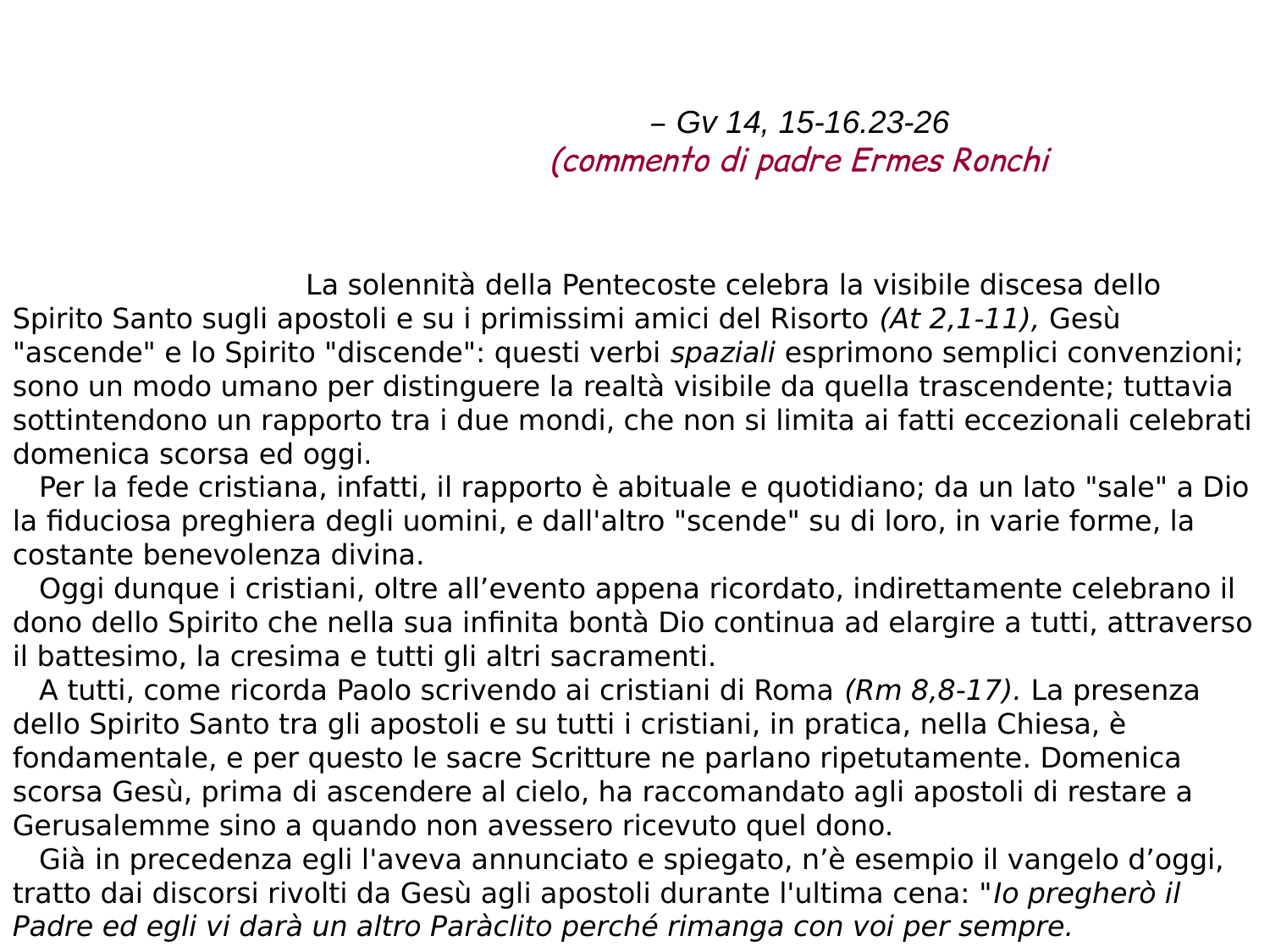

– Gv 14, 15-16.23-26
(commento di padre Ermes Ronchi
                                 La solennità della Pentecoste celebra la visibile discesa dello Spirito Santo sugli apostoli e su i primissimi amici del Risorto (At 2,1-11), Gesù "ascende" e lo Spirito "discende": questi verbi spaziali esprimono semplici convenzioni; sono un modo umano per distinguere la realtà visibile da quella trascendente; tuttavia sottintendono un rapporto tra i due mondi, che non si limita ai fatti eccezionali celebrati domenica scorsa ed oggi.
   Per la fede cristiana, infatti, il rapporto è abituale e quotidiano; da un lato "sale" a Dio la fiduciosa preghiera degli uomini, e dall'altro "scende" su di loro, in varie forme, la costante benevolenza divina.
   Oggi dunque i cristiani, oltre all’evento appena ricordato, indirettamente celebrano il dono dello Spirito che nella sua infinita bontà Dio continua ad elargire a tutti, attraverso il battesimo, la cresima e tutti gli altri sacramenti.
   A tutti, come ricorda Paolo scrivendo ai cristiani di Roma (Rm 8,8-17). La presenza dello Spirito Santo tra gli apostoli e su tutti i cristiani, in pratica, nella Chiesa, è fondamentale, e per questo le sacre Scritture ne parlano ripetutamente. Domenica scorsa Gesù, prima di ascendere al cielo, ha raccomandato agli apostoli di restare a Gerusalemme sino a quando non avessero ricevuto quel dono.
   Già in precedenza egli l'aveva annunciato e spiegato, n’è esempio il vangelo d’oggi, tratto dai discorsi rivolti da Gesù agli apostoli durante l'ultima cena: "Io pregherò il Padre ed egli vi darà un altro Paràclito perché rimanga con voi per sempre.